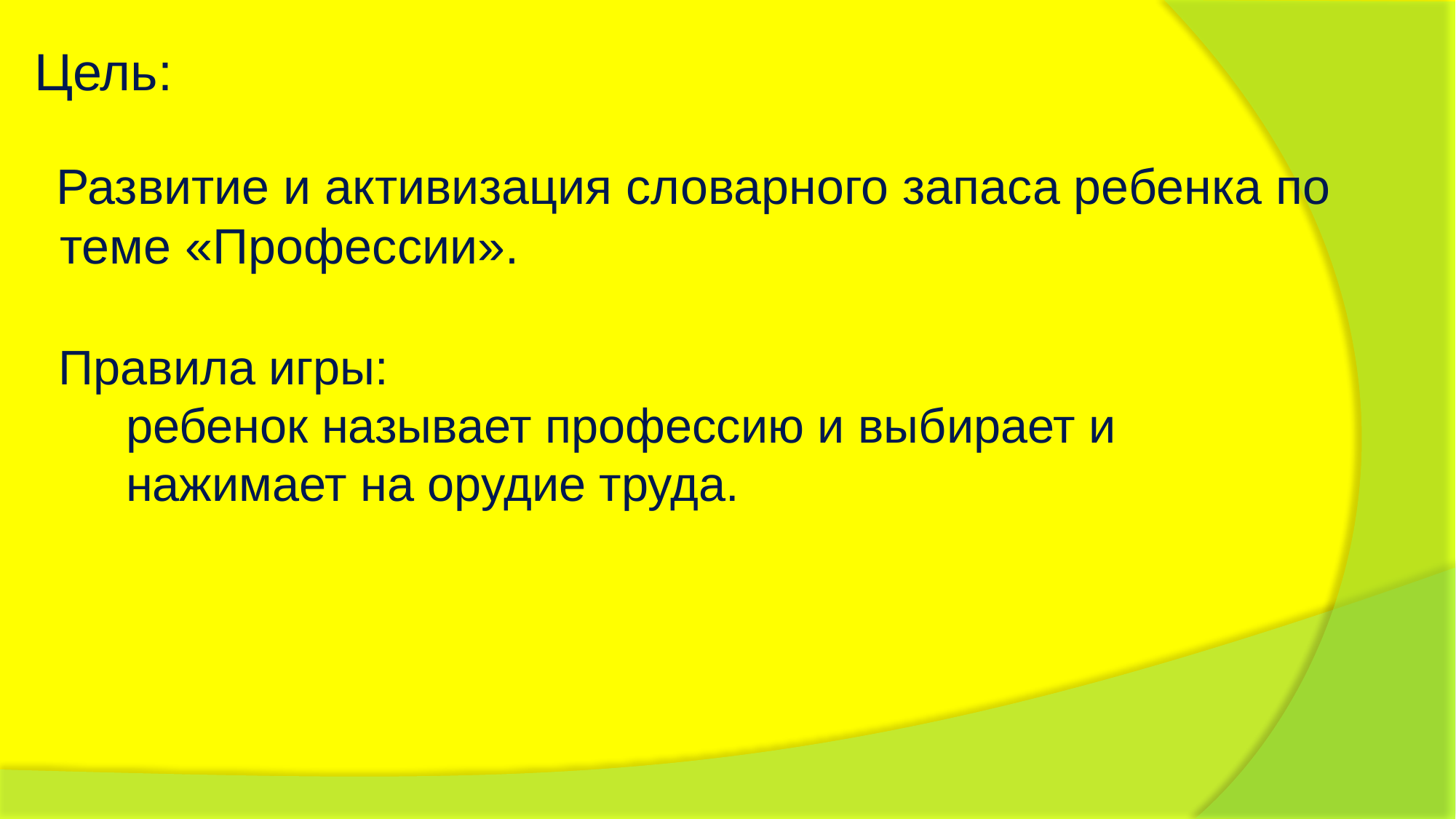

Цель:

   Развитие и активизация словарного запаса ребенка по теме «Профессии».
Правила игры:
     ребенок называет профессию и выбирает и
     нажимает на орудие труда.